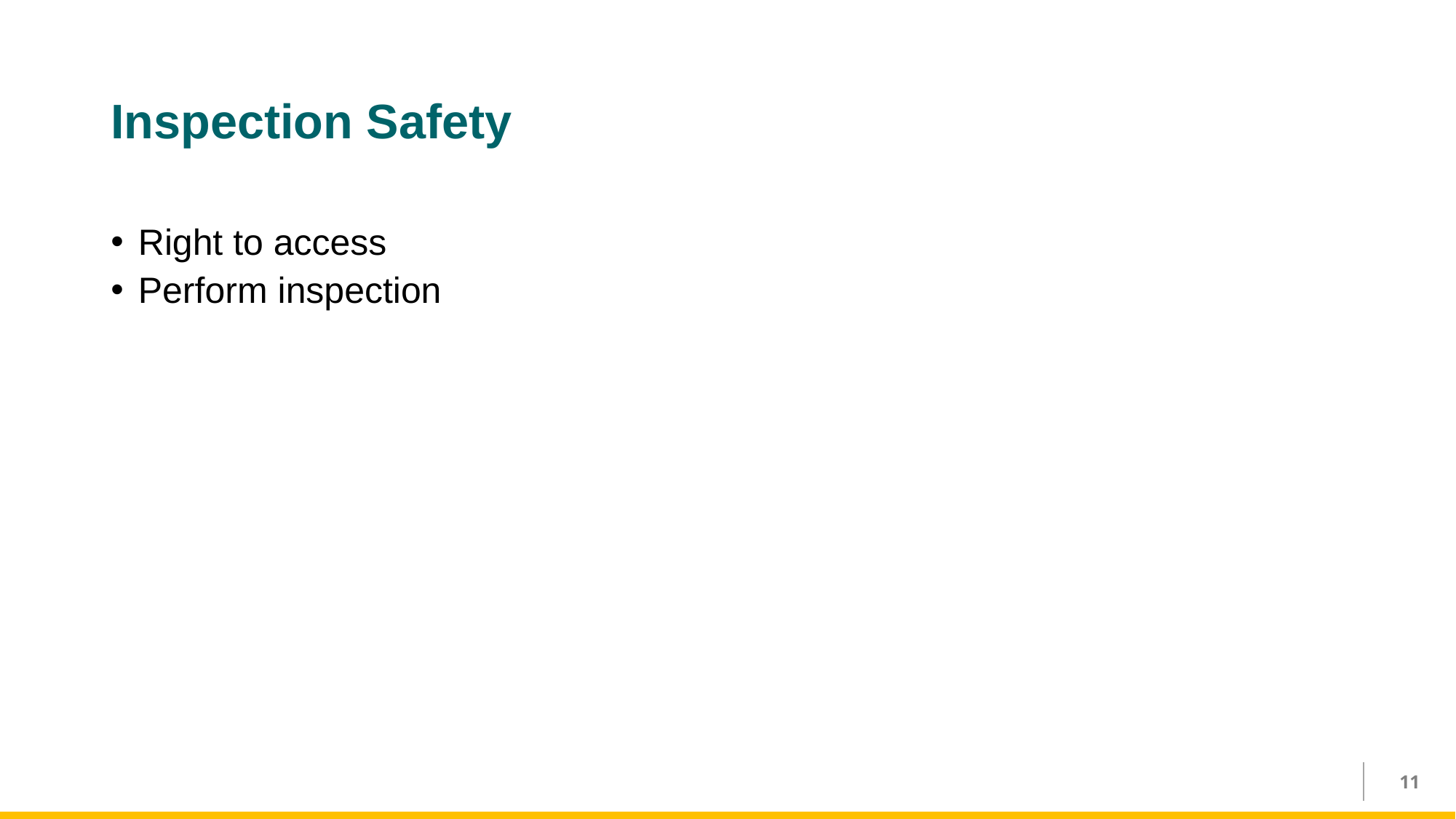

# Inspection Safety
Right to access
Perform inspection